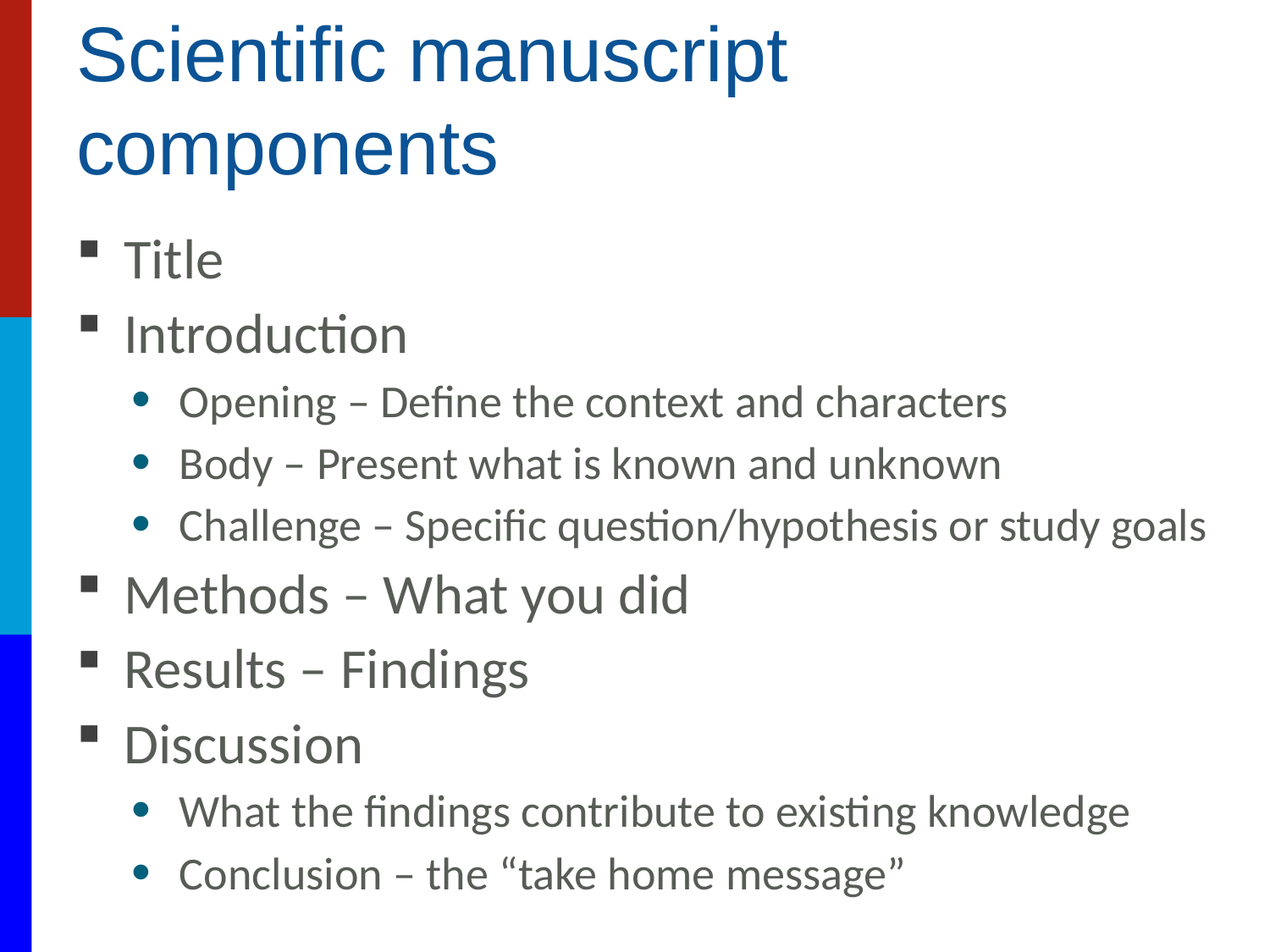

# Scientific manuscript components
Title
Introduction
Opening – Define the context and characters
Body – Present what is known and unknown
Challenge – Specific question/hypothesis or study goals
Methods – What you did
Results – Findings
Discussion
What the findings contribute to existing knowledge
Conclusion – the “take home message”